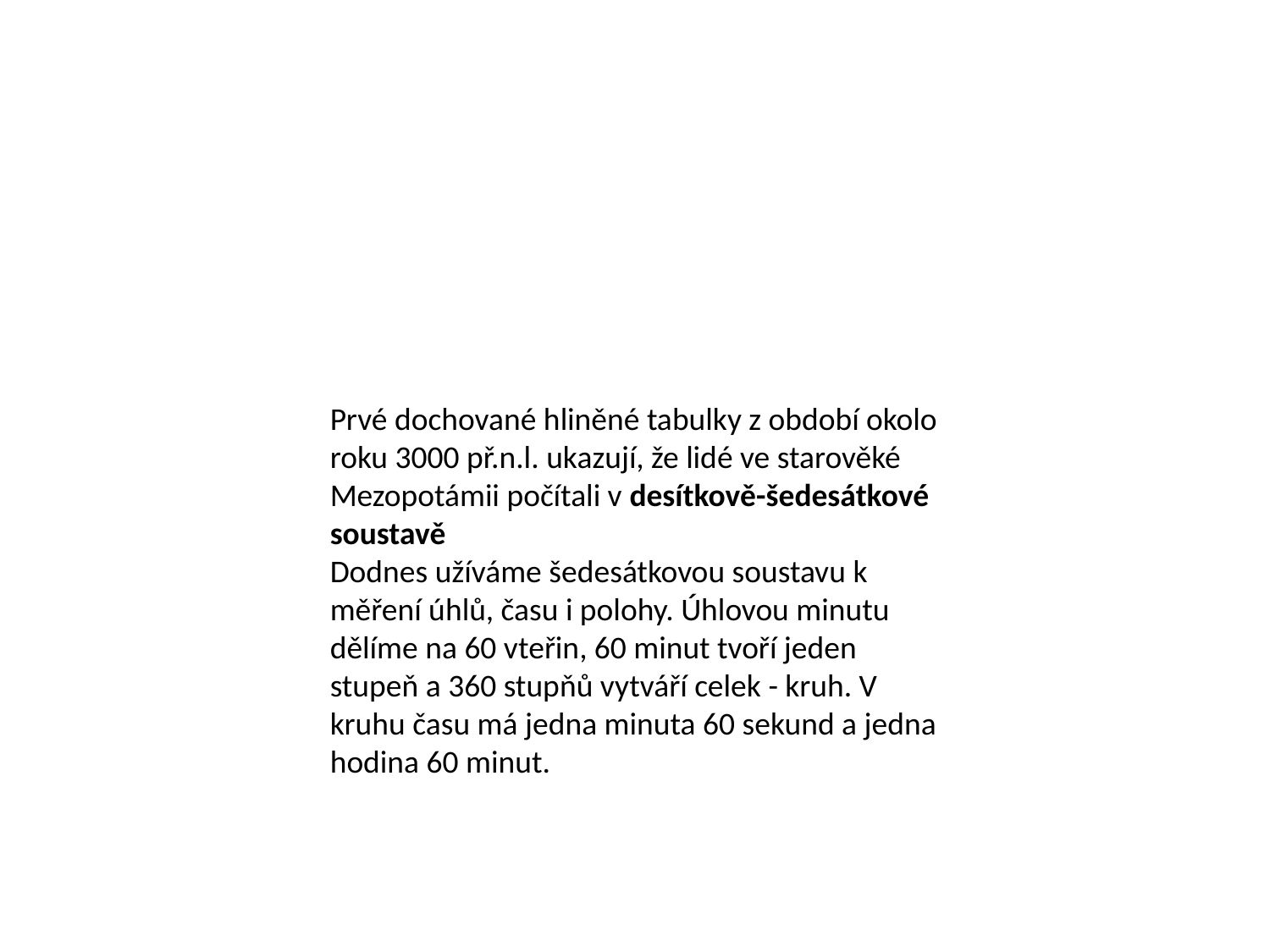

Prvé dochované hliněné tabulky z období okolo roku 3000 př.n.l. ukazují, že lidé ve starověké Mezopotámii počítali v desítkově-šedesátkové soustavě
Dodnes užíváme šedesátkovou soustavu k měření úhlů, času i polohy. Úhlovou minutu dělíme na 60 vteřin, 60 minut tvoří jeden stupeň a 360 stupňů vytváří celek - kruh. V kruhu času má jedna minuta 60 sekund a jedna hodina 60 minut.